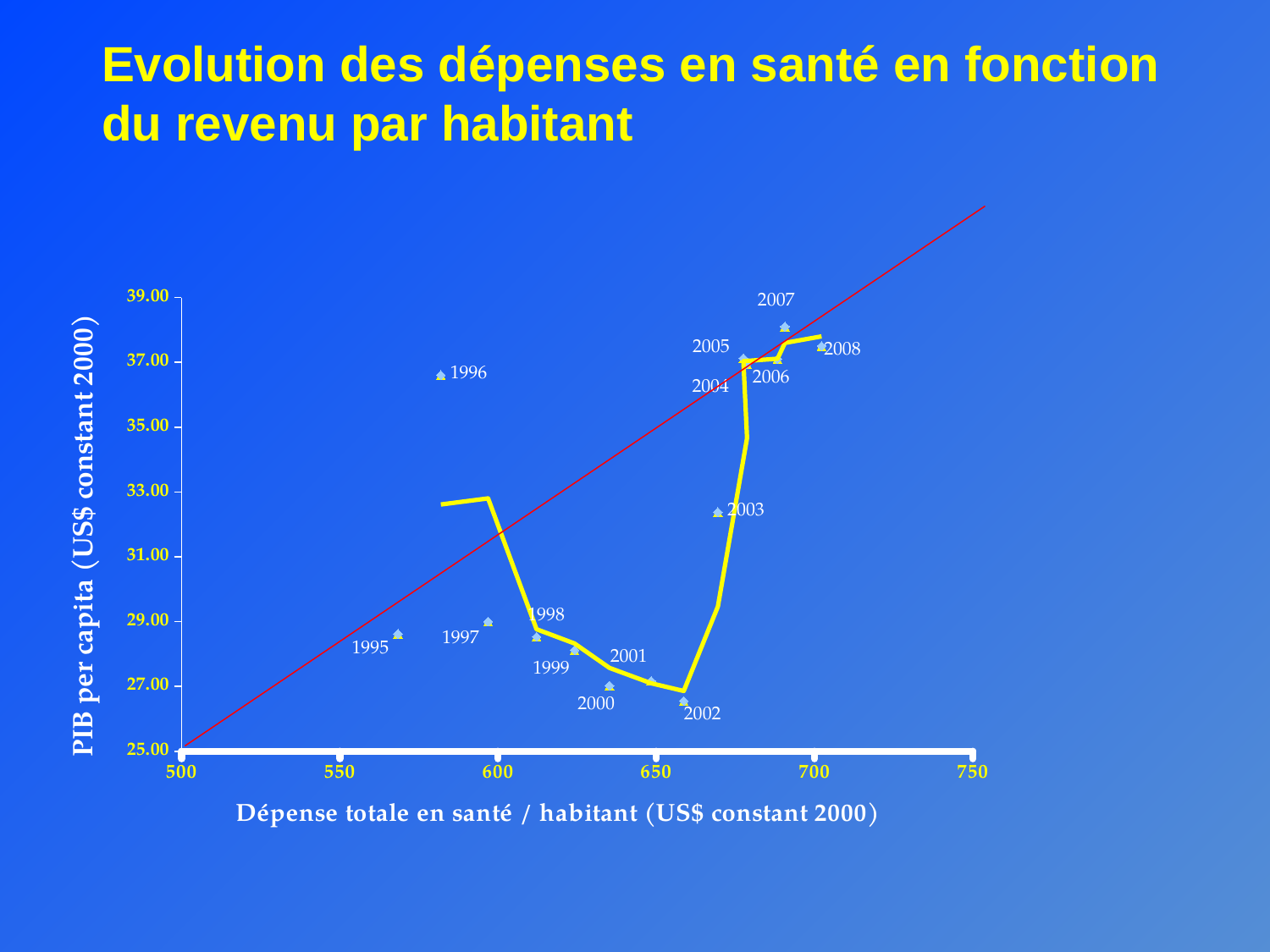

Evolution des dépenses en santé en fonction du revenu par habitant

### Chart

| Category | Dépense totale en santé / habitant (US$ constant 2000) |  | Dépense totale en santé / habitant (US$ constant 2000) |  |
|---|---|---|---|---|